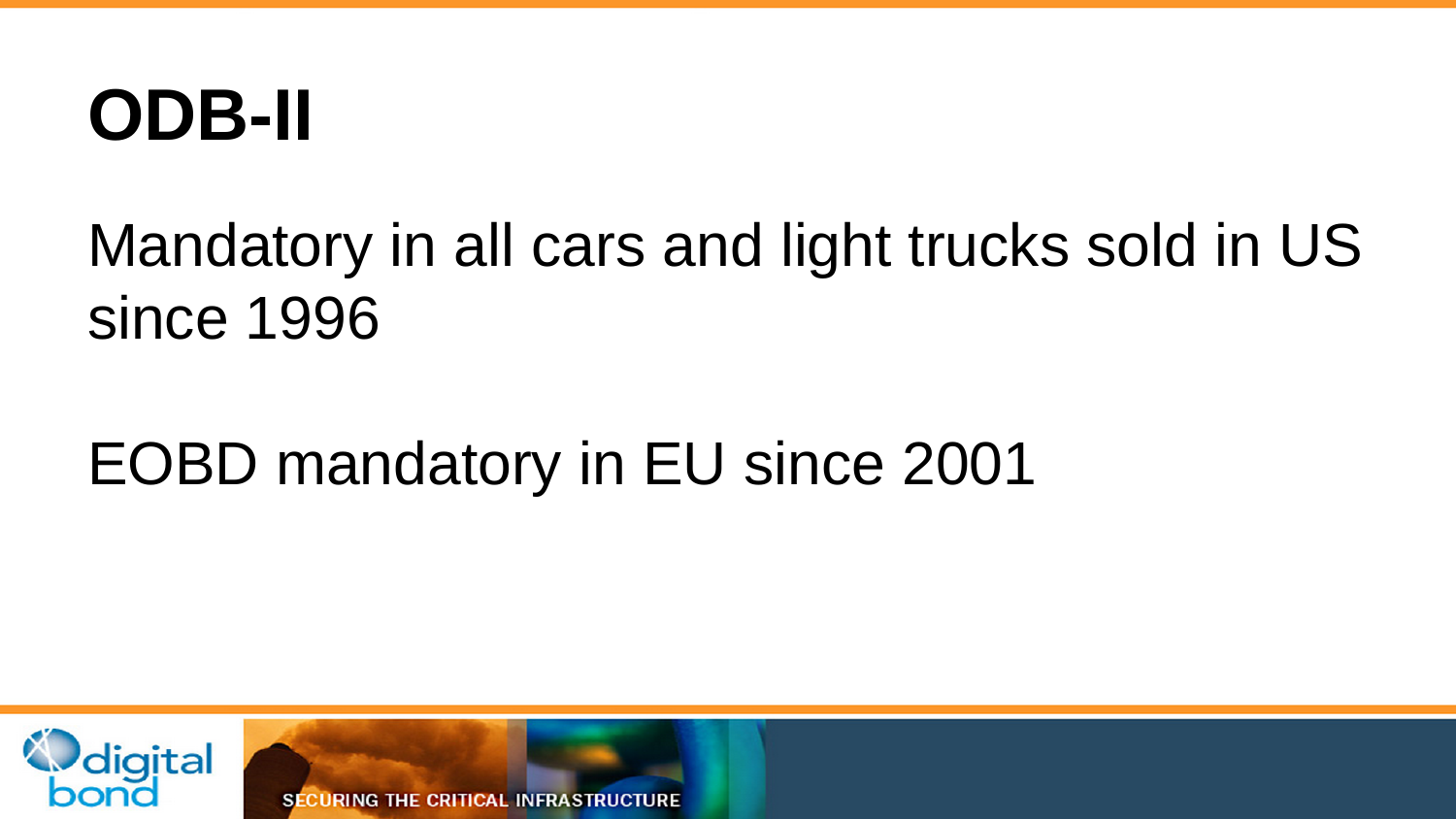

# ODB-II
Mandatory in all cars and light trucks sold in US since 1996

EOBD mandatory in EU since 2001